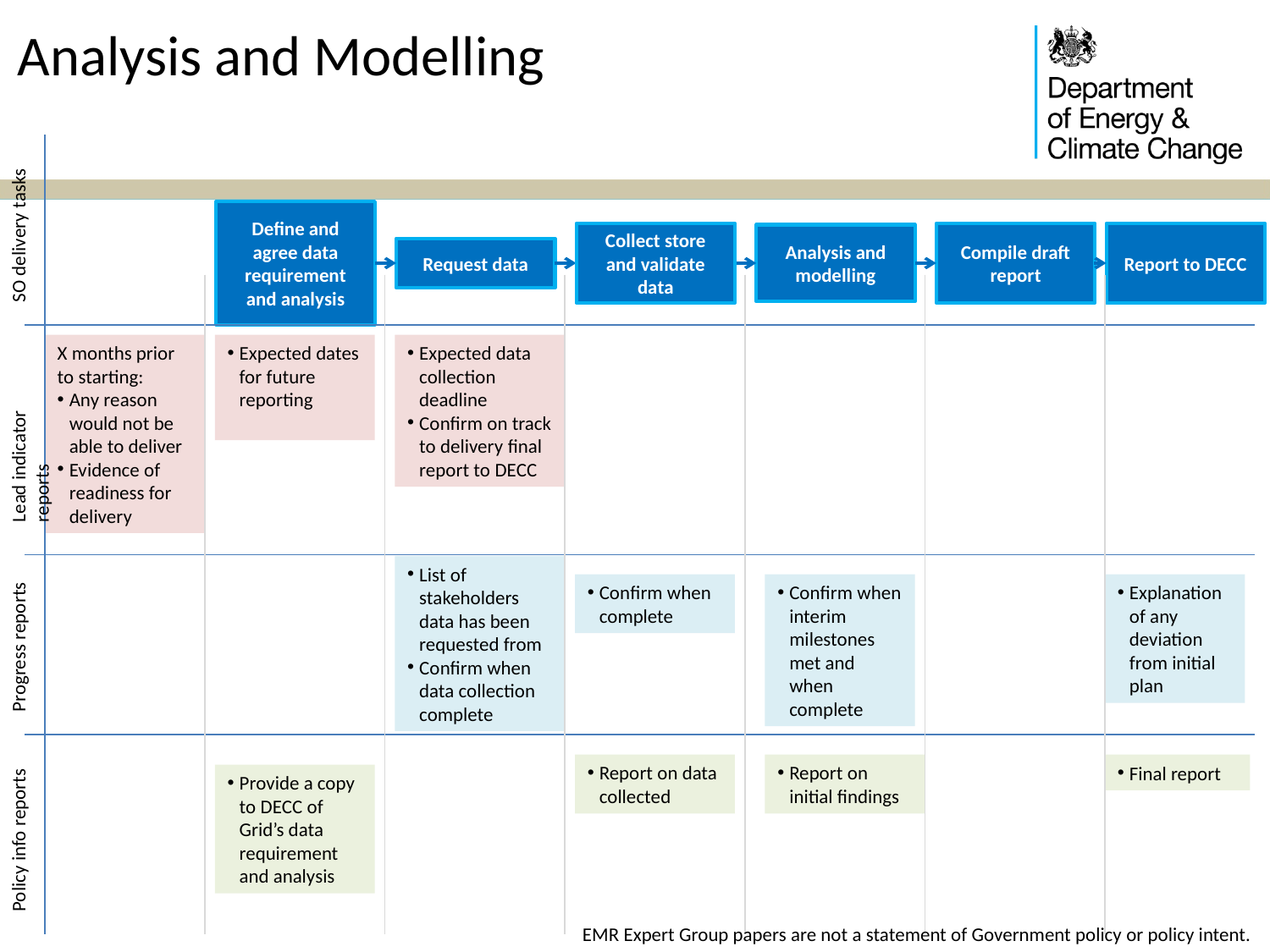

# Analysis and Modelling
SO delivery tasks
Define and agree data requirement and analysis
Collect store and validate data
Compile draft report
Report to DECC
Analysis and modelling
Request data
X months prior to starting:
Any reason would not be able to deliver
Evidence of readiness for delivery
Expected dates for future reporting

Expected data collection deadline
Confirm on track to delivery final report to DECC
Lead indicator reports
List of stakeholders data has been requested from
Confirm when data collection complete
Progress reports
Confirm when complete
Confirm when interim milestones met and when complete
Explanation of any deviation from initial plan
Policy info reports
Report on data collected
Report on initial findings
Final report
Provide a copy to DECC of Grid’s data requirement and analysis
EMR Expert Group papers are not a statement of Government policy or policy intent.